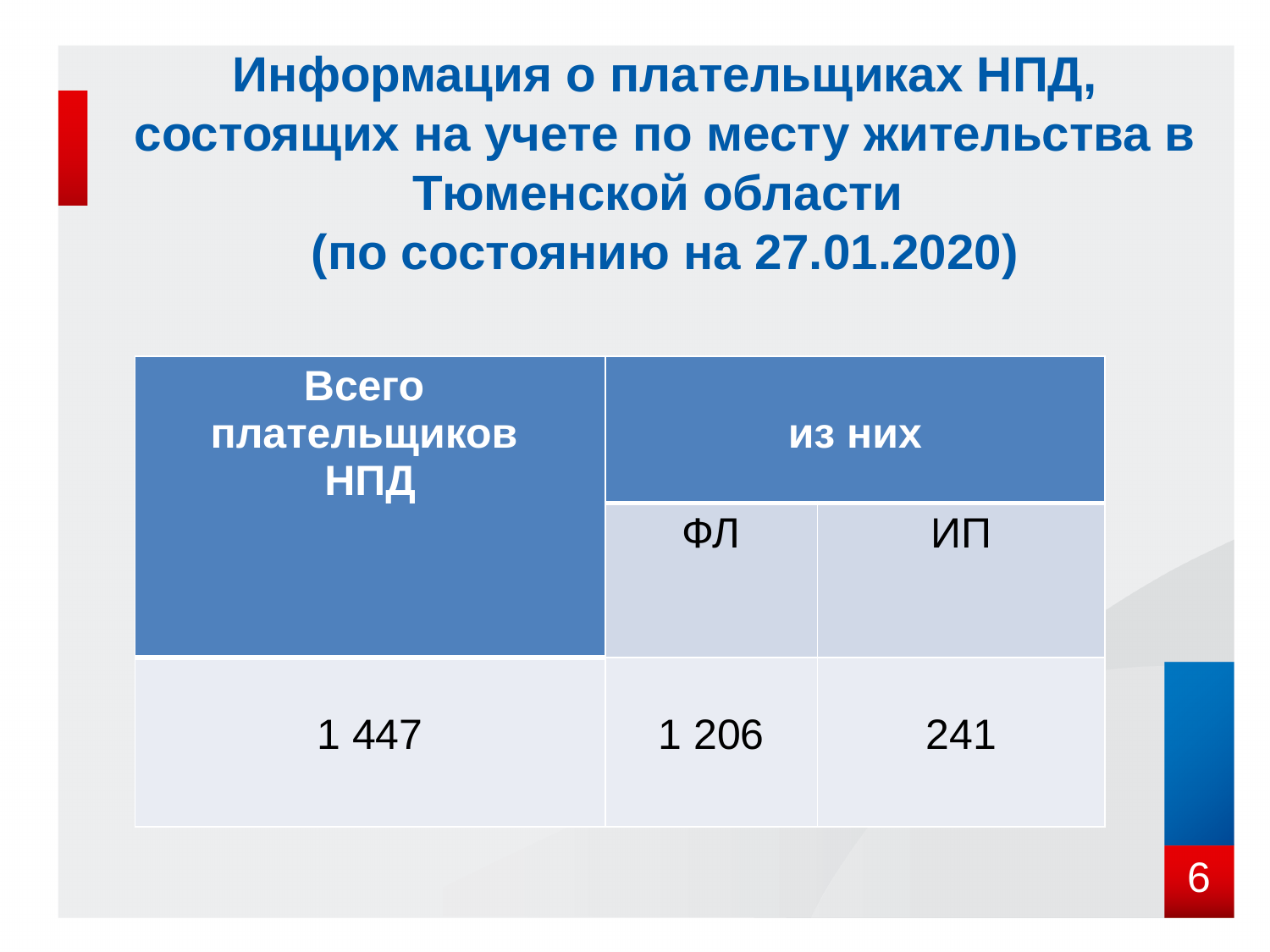

# Информация о плательщиках НПД, состоящих на учете по месту жительства в Тюменской области (по состоянию на 27.01.2020)
| Всего плательщиков НПД | из них |  |
| --- | --- | --- |
|  | ФЛ | ИП |
| 1 447 | 1 206 | 241 |
6